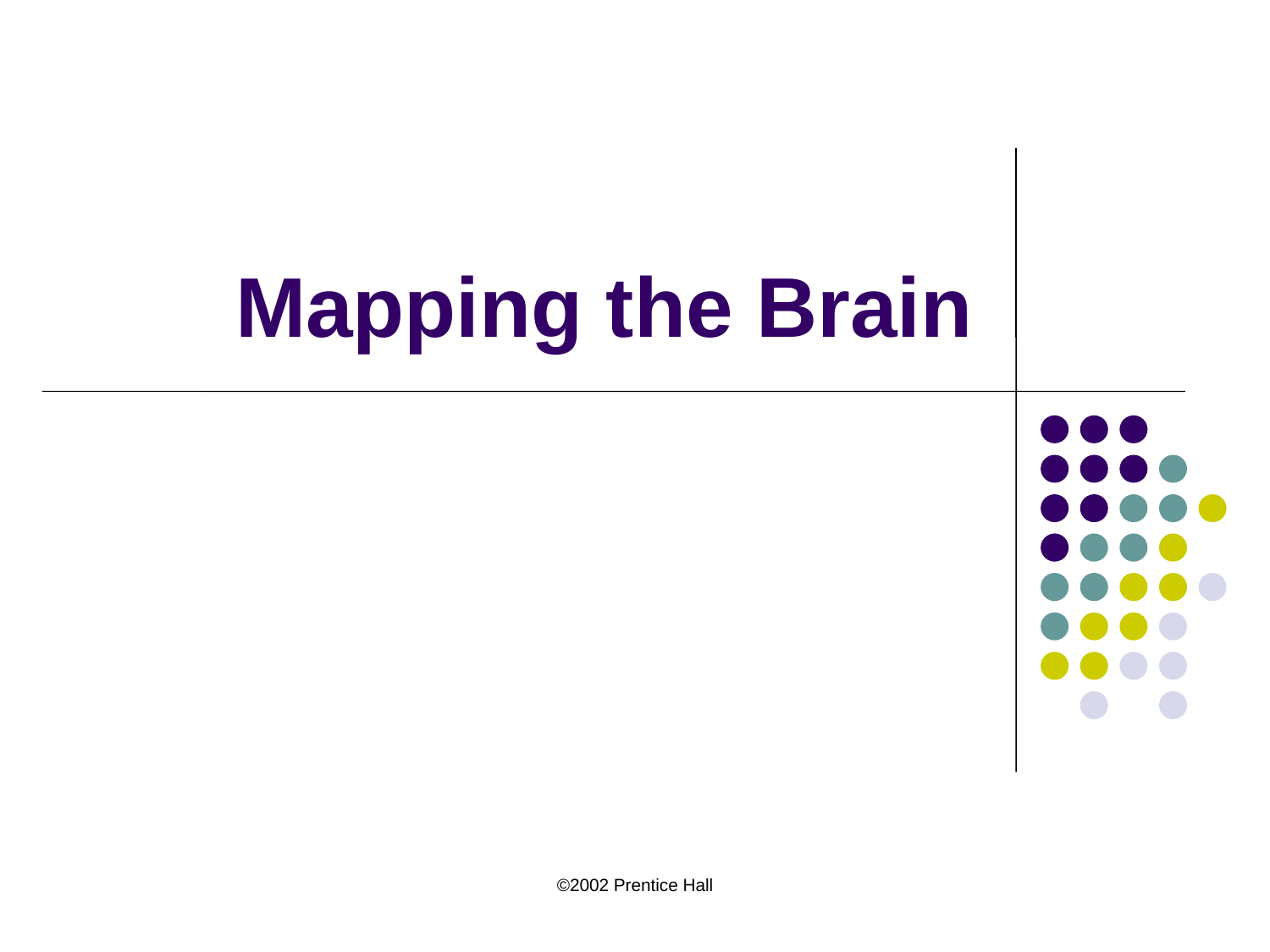

# Mapping the Brain

©2002 Prentice Hall